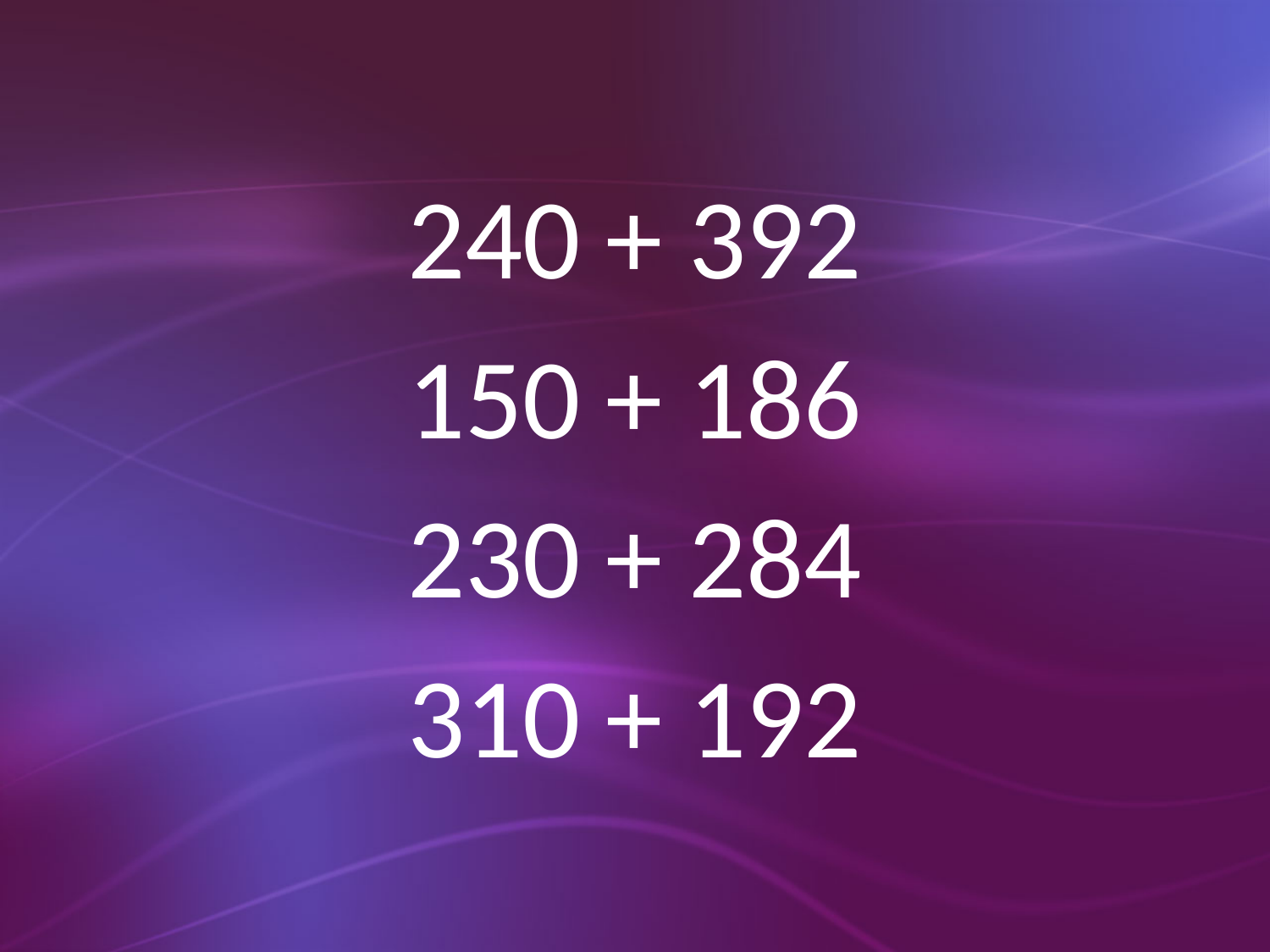

240 + 392
150 + 186
230 + 284
310 + 192